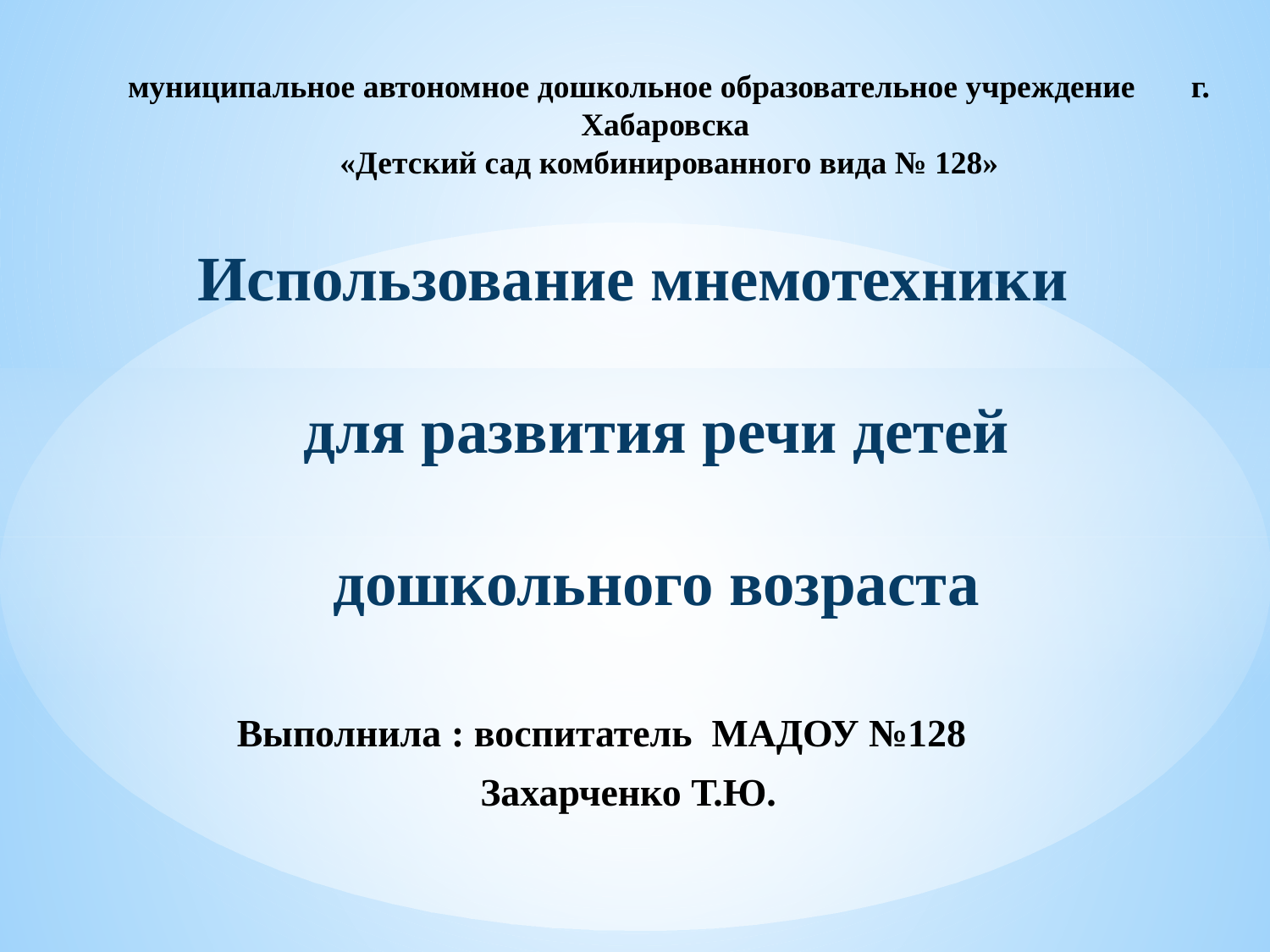

муниципальное автономное дошкольное образовательное учреждение       г. Хабаровска
«Детский сад комбинированного вида № 128»
# Использование мнемотехники для развития речи детей дошкольного возраста
  Выполнила : воспитатель  МАДОУ №128
                           Захарченко Т.Ю.